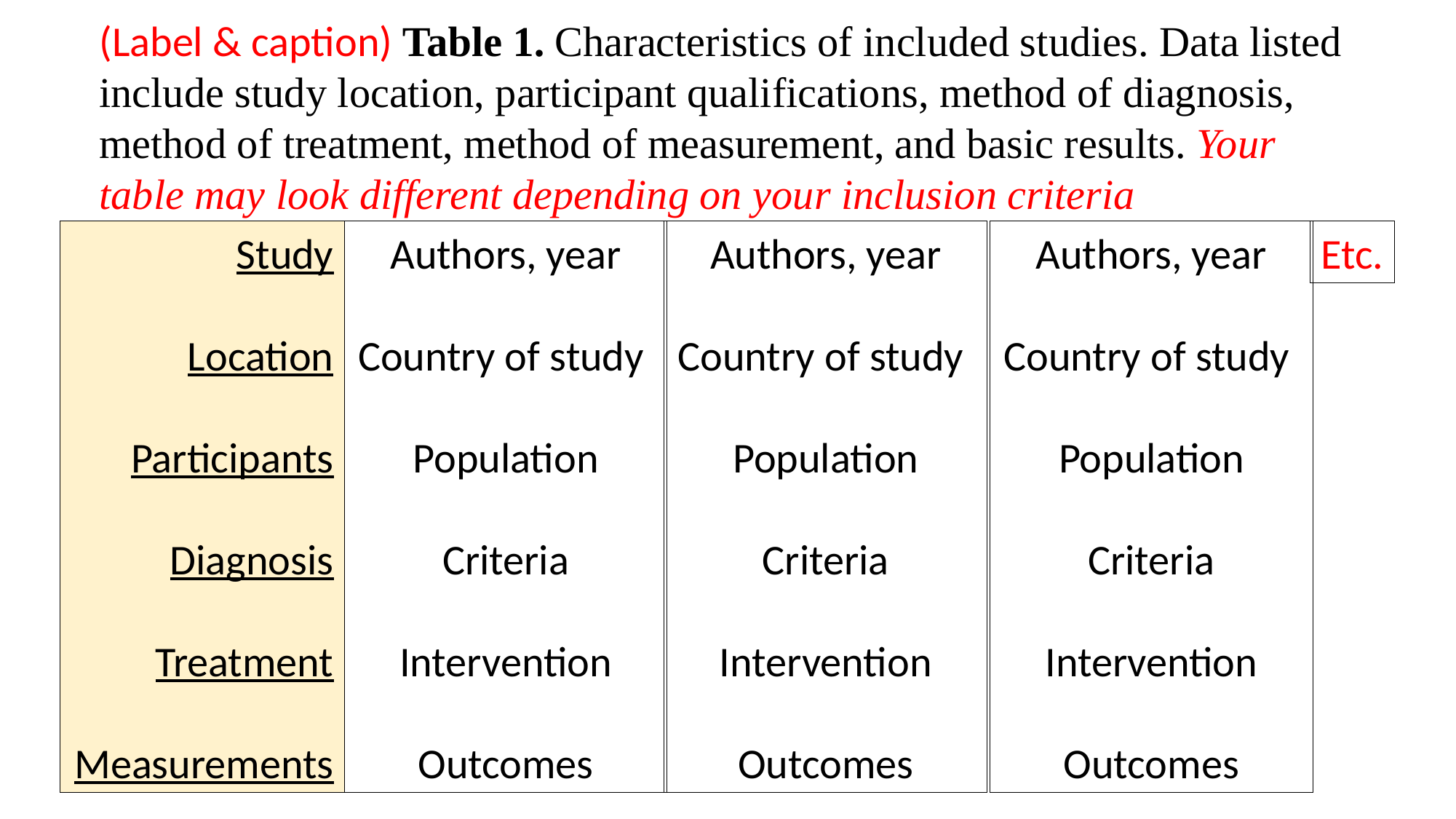

(Label & caption) Table 1. Characteristics of included studies. Data listed include study location, participant qualifications, method of diagnosis, method of treatment, method of measurement, and basic results. Your table may look different depending on your inclusion criteria

Authors, year

Country of study

Population

Criteria

Intervention

Outcomes
Study

Location

Participants

Diagnosis

Treatment

Measurements
Authors, year

Country of study

Population

Criteria

Intervention

Outcomes
Authors, year

Country of study

Population

Criteria

Intervention

Outcomes
Etc.